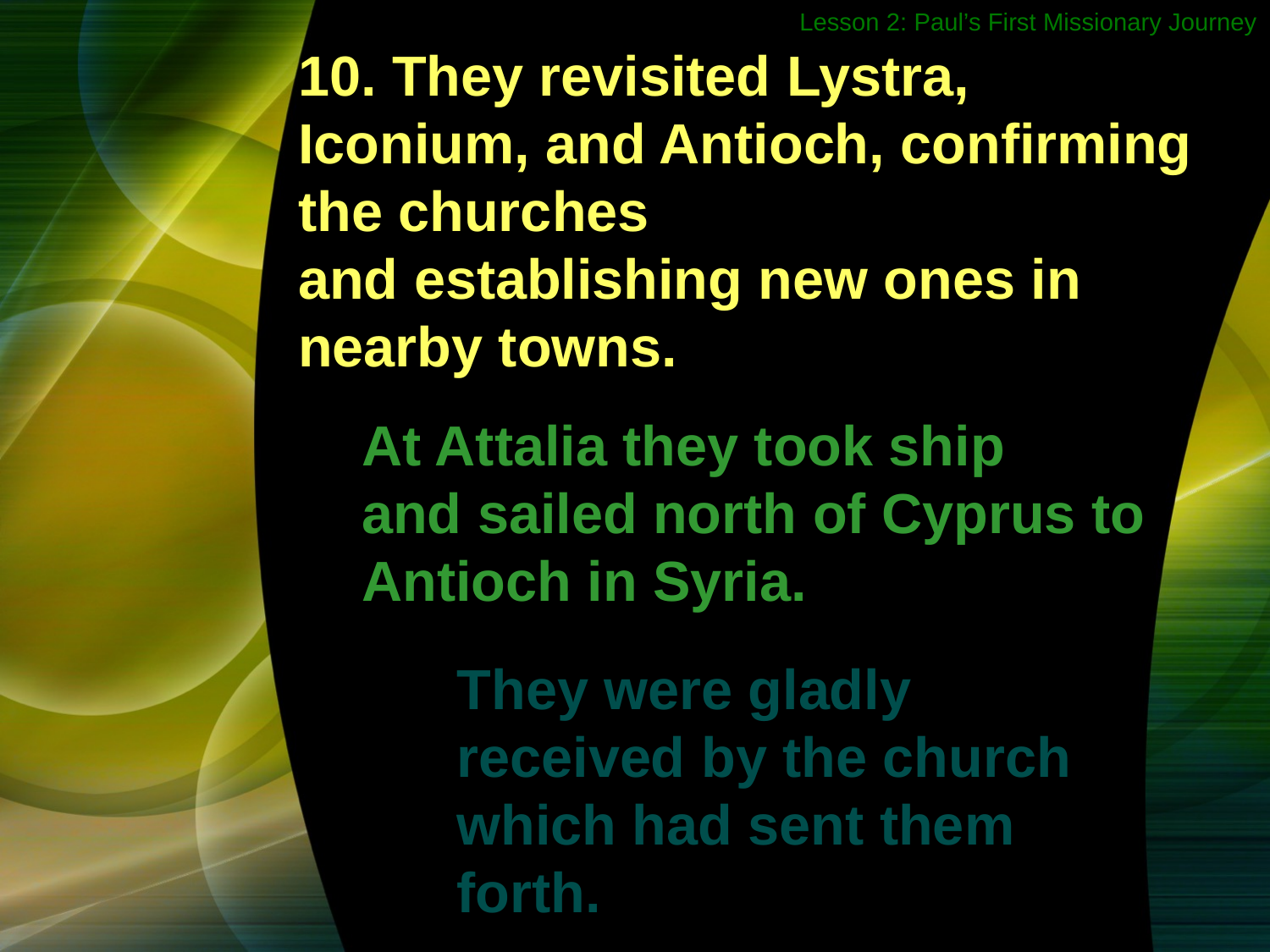

Lesson 2: Paul’s First Missionary Journey
10. They revisited Lystra, Iconium, and Antioch, confirming the churches
and establishing new ones in nearby towns.
At Attalia they took ship
and sailed north of Cyprus to Antioch in Syria.
They were gladly
received by the church which had sent them forth.